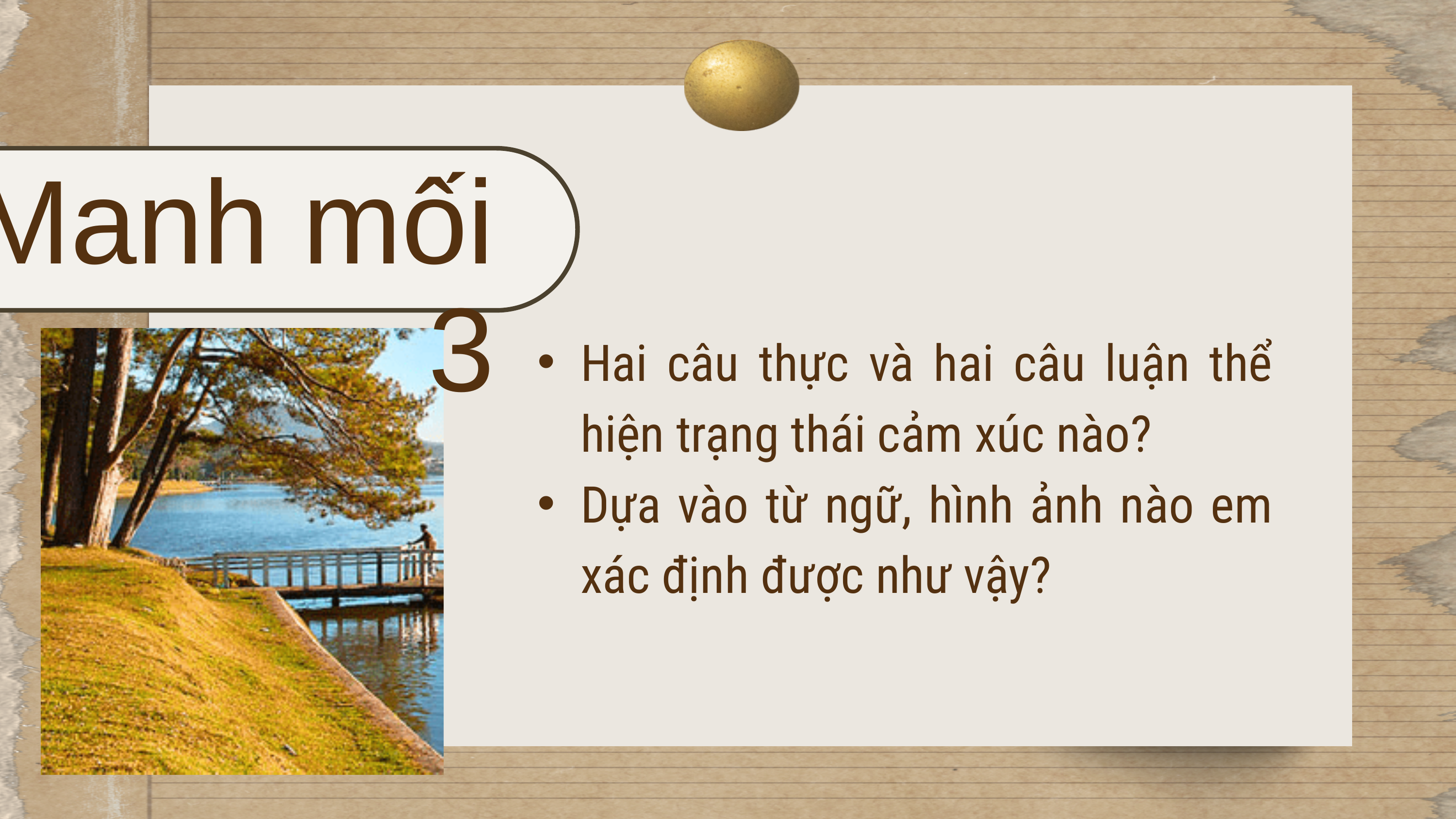

Manh mối 3
Hai câu thực và hai câu luận thể hiện trạng thái cảm xúc nào?
Dựa vào từ ngữ, hình ảnh nào em xác định được như vậy?